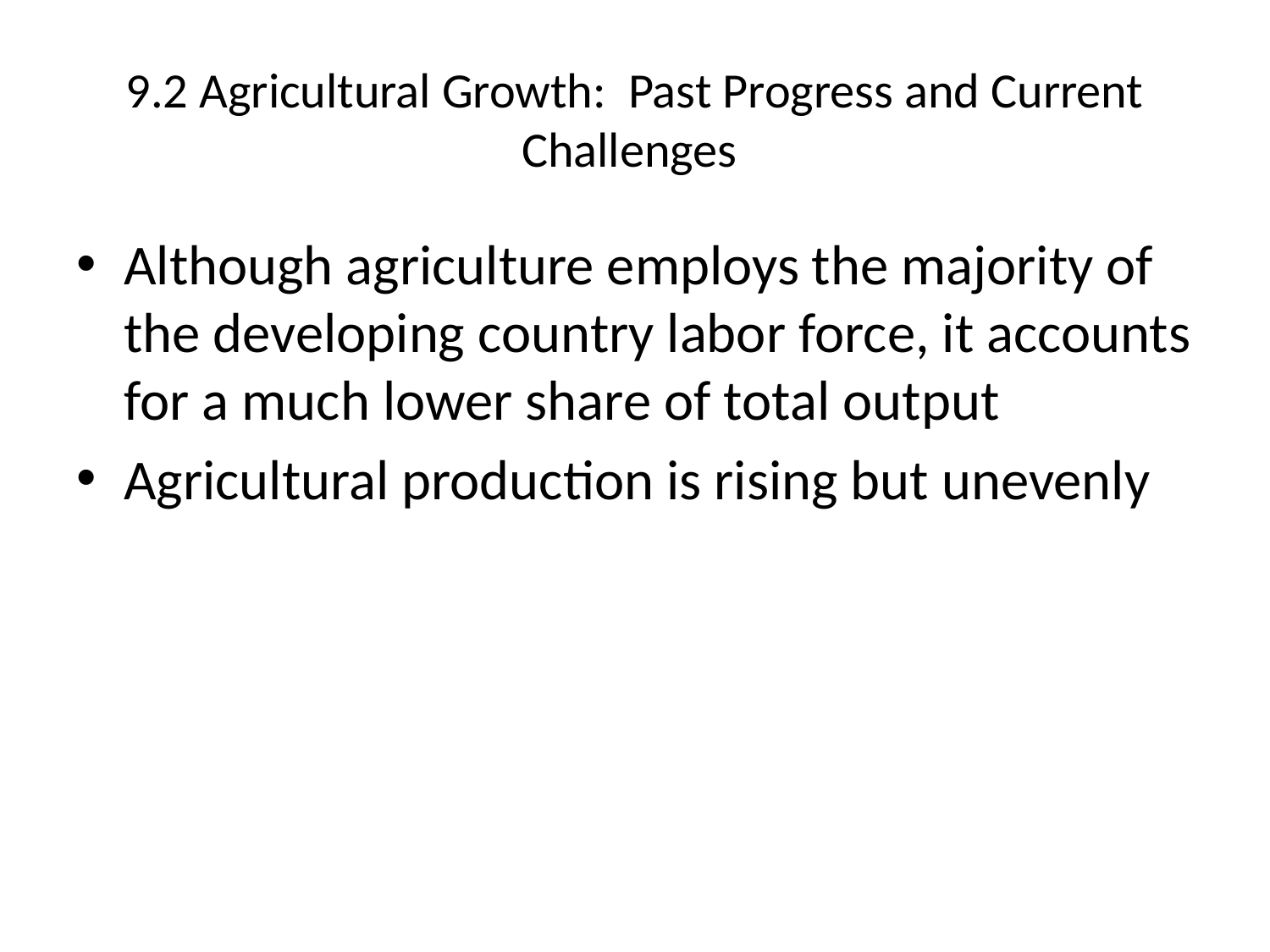

9.2 Agricultural Growth:  Past Progress and Current Challenges
Although agriculture employs the majority of the developing country labor force, it accounts for a much lower share of total output
Agricultural production is rising but unevenly